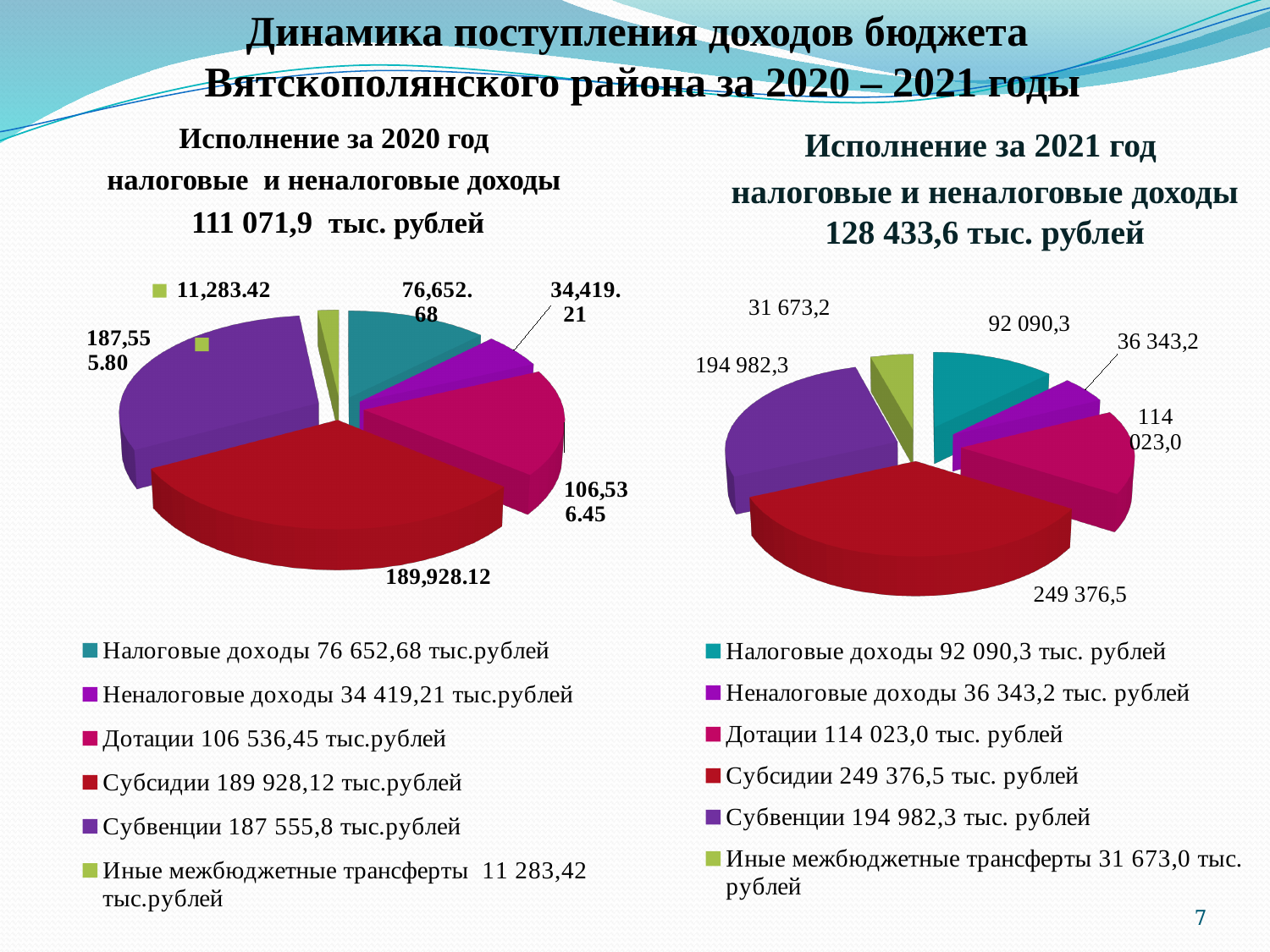

# Динамика поступления доходов бюджета Вятскополянского района за 2020 – 2021 годы

[unsupported chart]

Исполнение за 2020 год
налоговые  и неналоговые доходы
111 071,9  тыс. рублей
Исполнение за 2021 год
налоговые и неналоговые доходы 128 433,6 тыс. рублей

[unsupported chart]

7